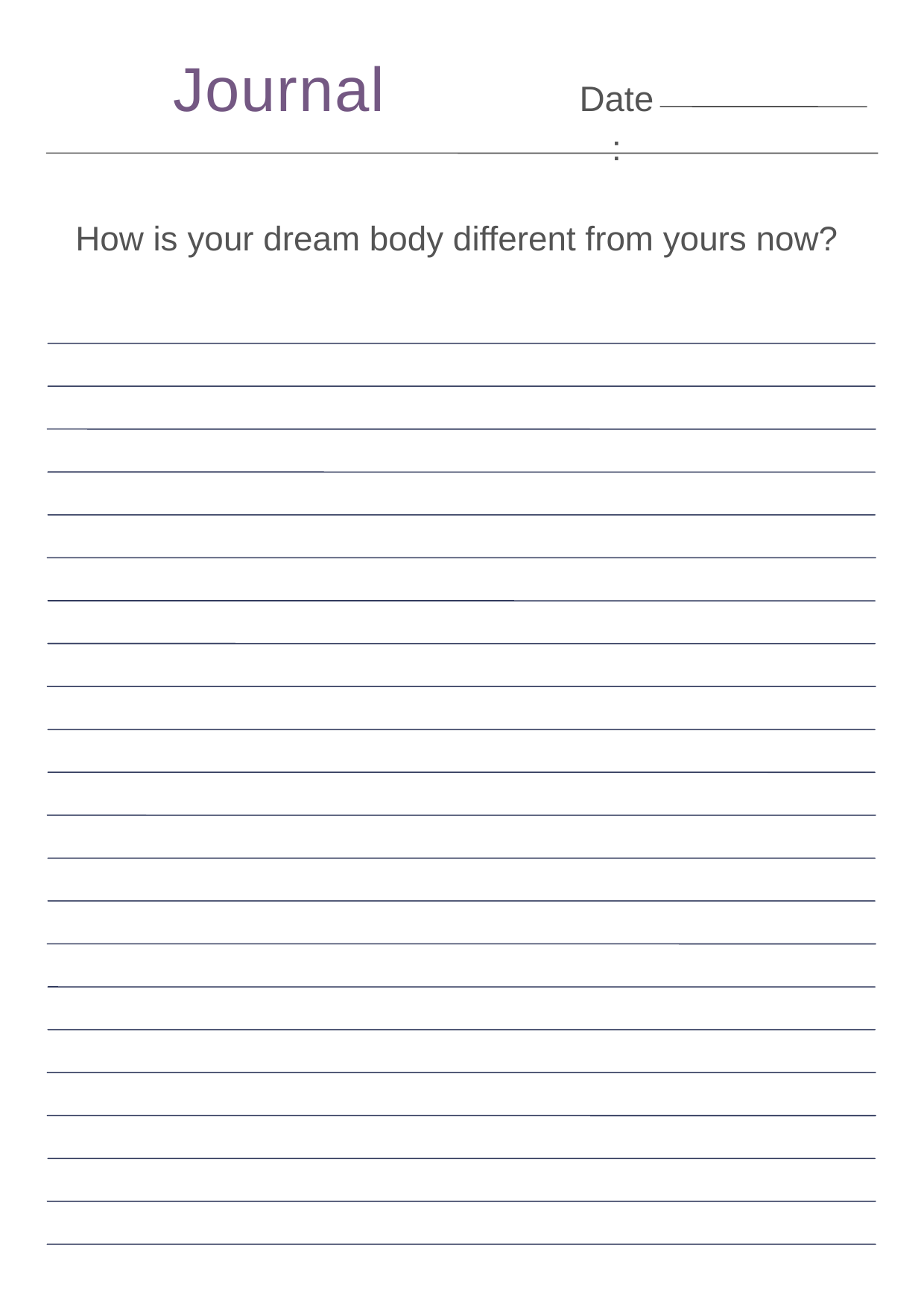

Journal
Date:

How is your dream body different from yours now?